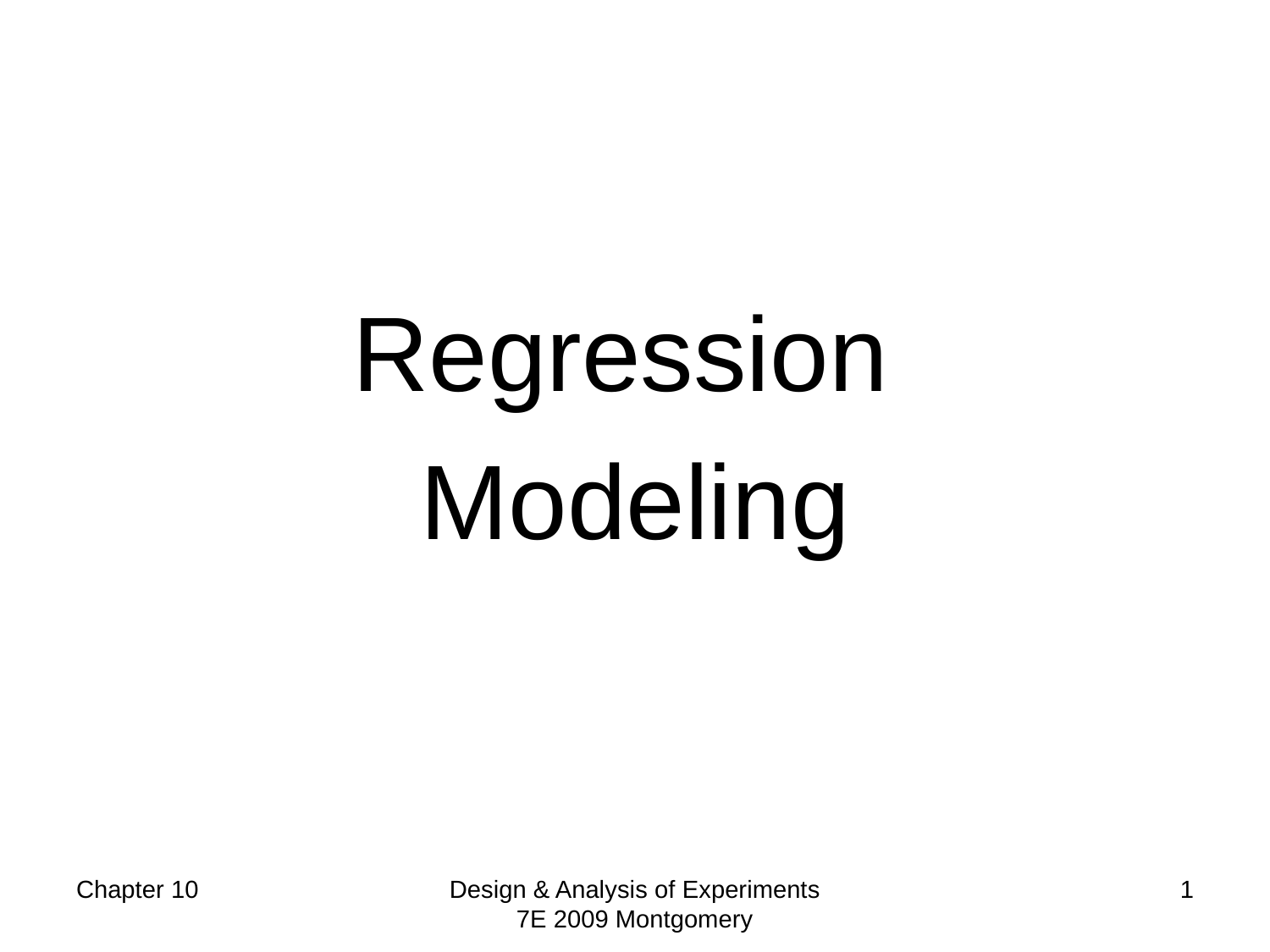

# Regression
Modeling
Chapter 10
Design & Analysis of Experiments 7E 2009 Montgomery
1